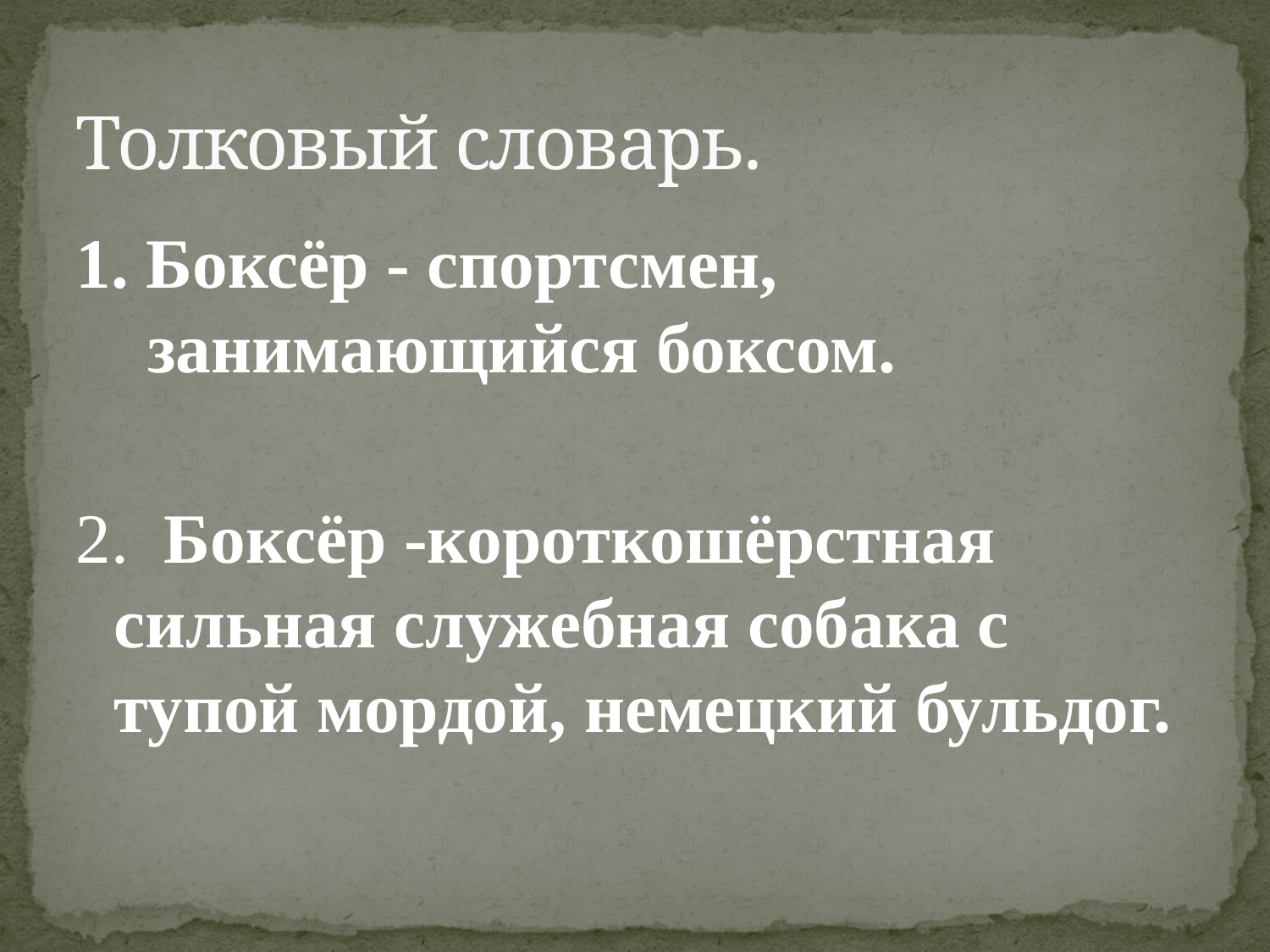

# Толковый словарь.
1. Боксёр - спортсмен, занимающийся боксом.

2.  Боксёр -короткошёрстная сильная служебная собака с тупой мордой, немецкий бульдог.